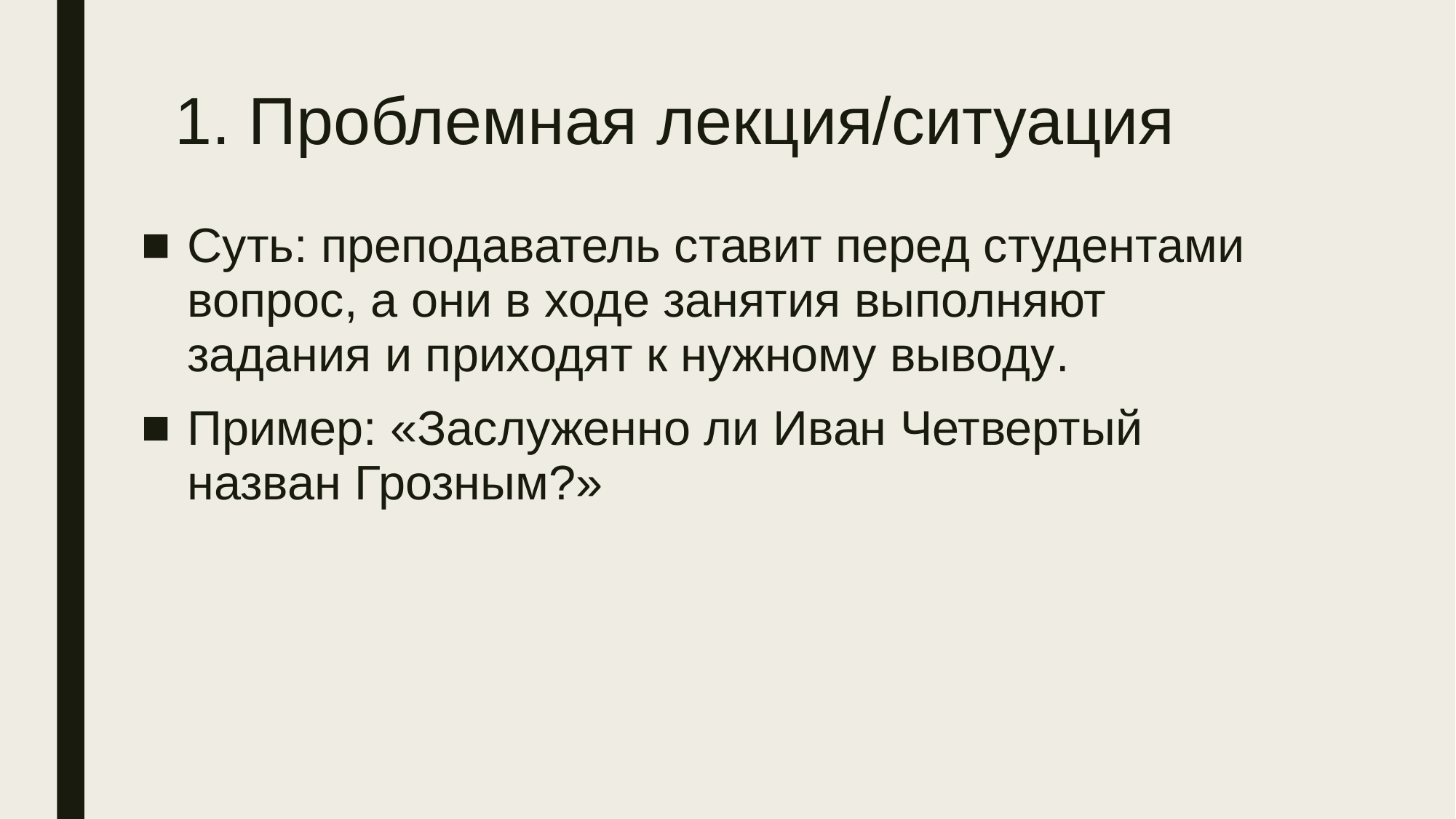

# 1. Проблемная лекция/ситуация
Суть: преподаватель ставит перед студентами вопрос, а они в ходе занятия выполняют задания и приходят к нужному выводу.
Пример: «Заслуженно ли Иван Четвертый назван Грозным?»